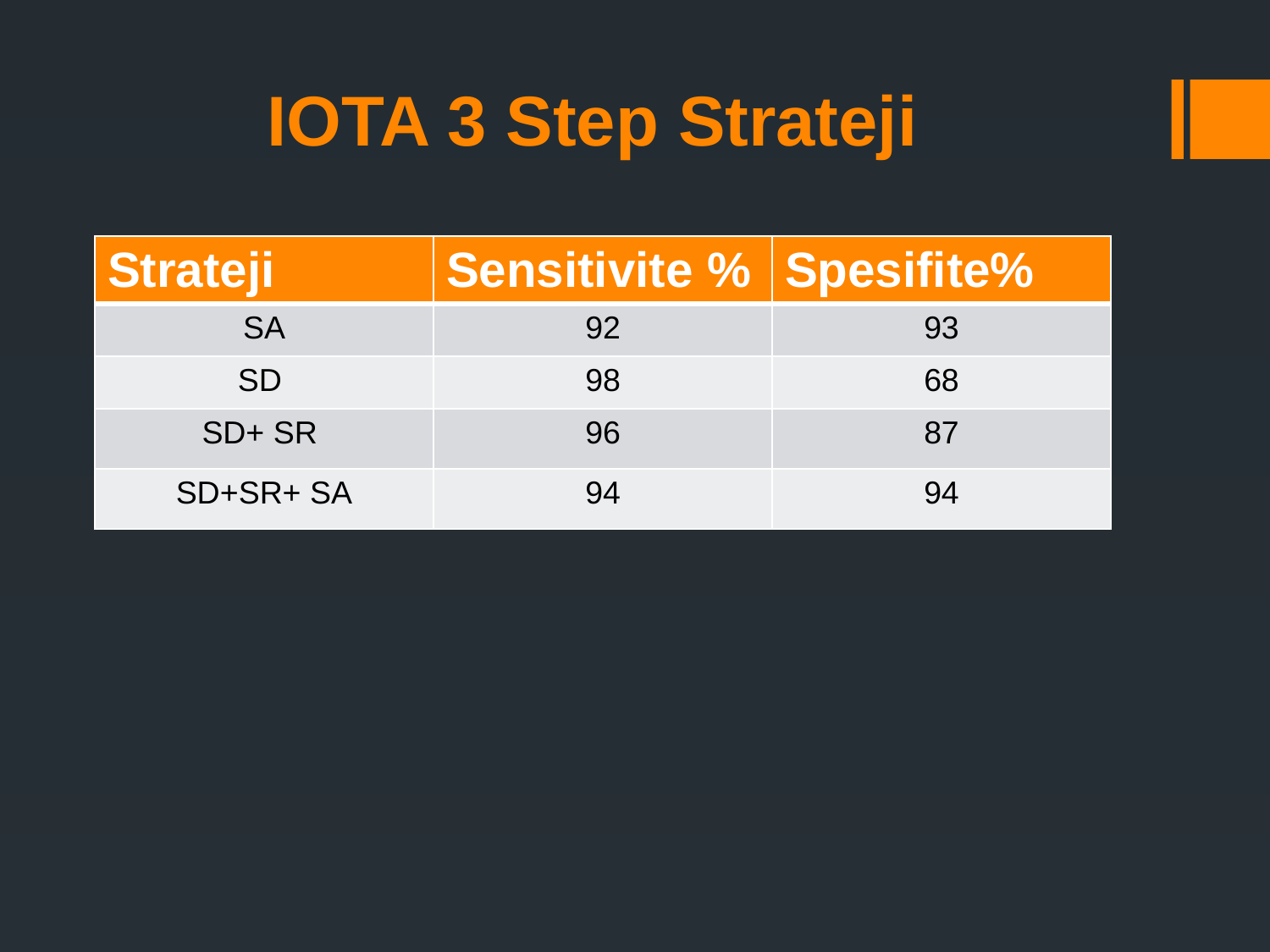

# IOTA 3 Step Strateji
| Strateji | Sensitivite % | Spesifite% |
| --- | --- | --- |
| SA | 92 | 93 |
| SD | 98 | 68 |
| SD+ SR | 96 | 87 |
| SD+SR+ SA | 94 | 94 |